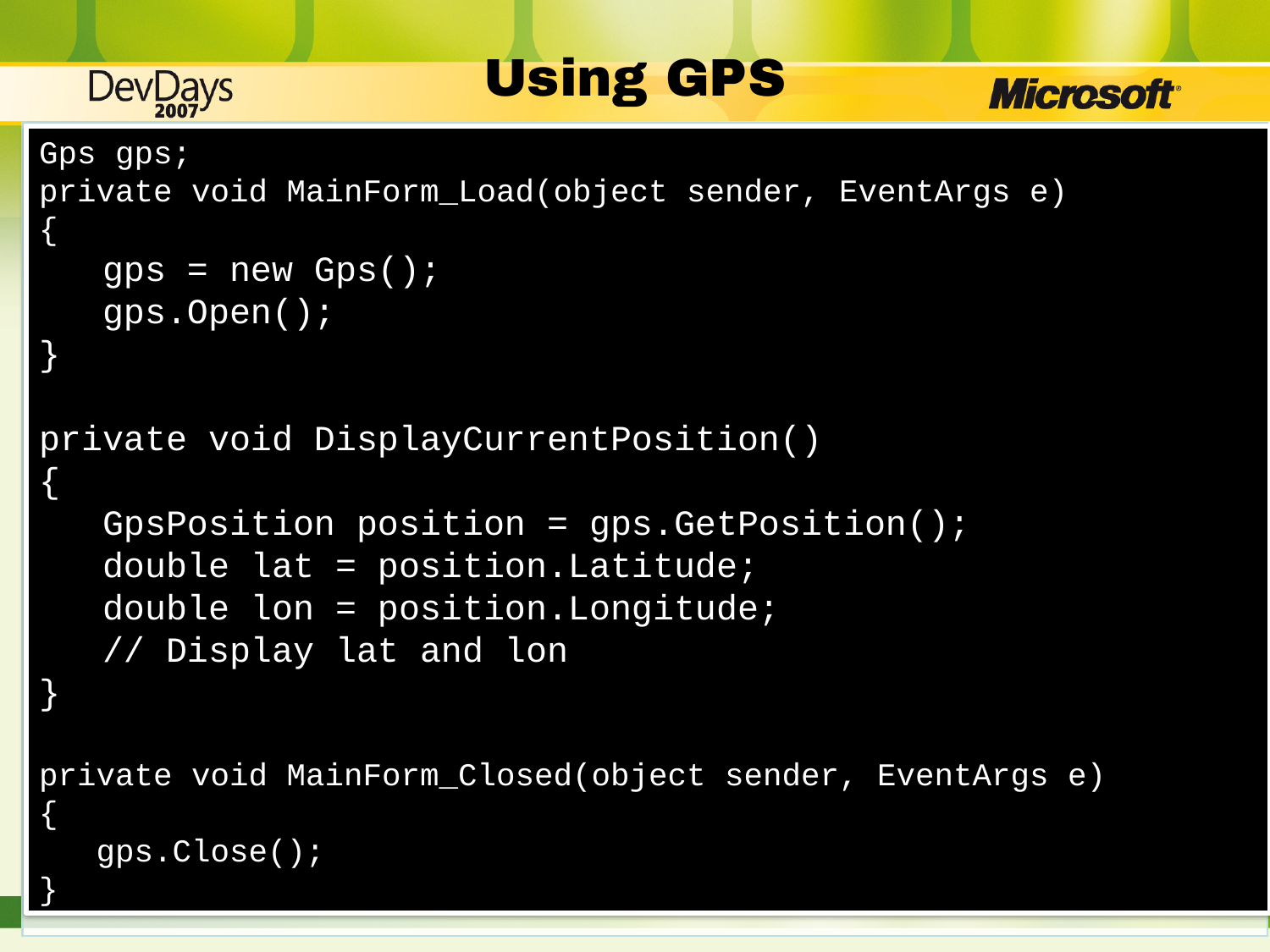

# Using GPS

Gps gps;
private void MainForm_Load(object sender, EventArgs e)
{
   gps = new Gps();
   gps.Open();
}

private void DisplayCurrentPosition()
{
   GpsPosition position = gps.GetPosition();
   double lat = position.Latitude;
   double lon = position.Longitude;
   // Display lat and lon
}

private void MainForm_Closed(object sender, EventArgs e)
{
   gps.Close();
}